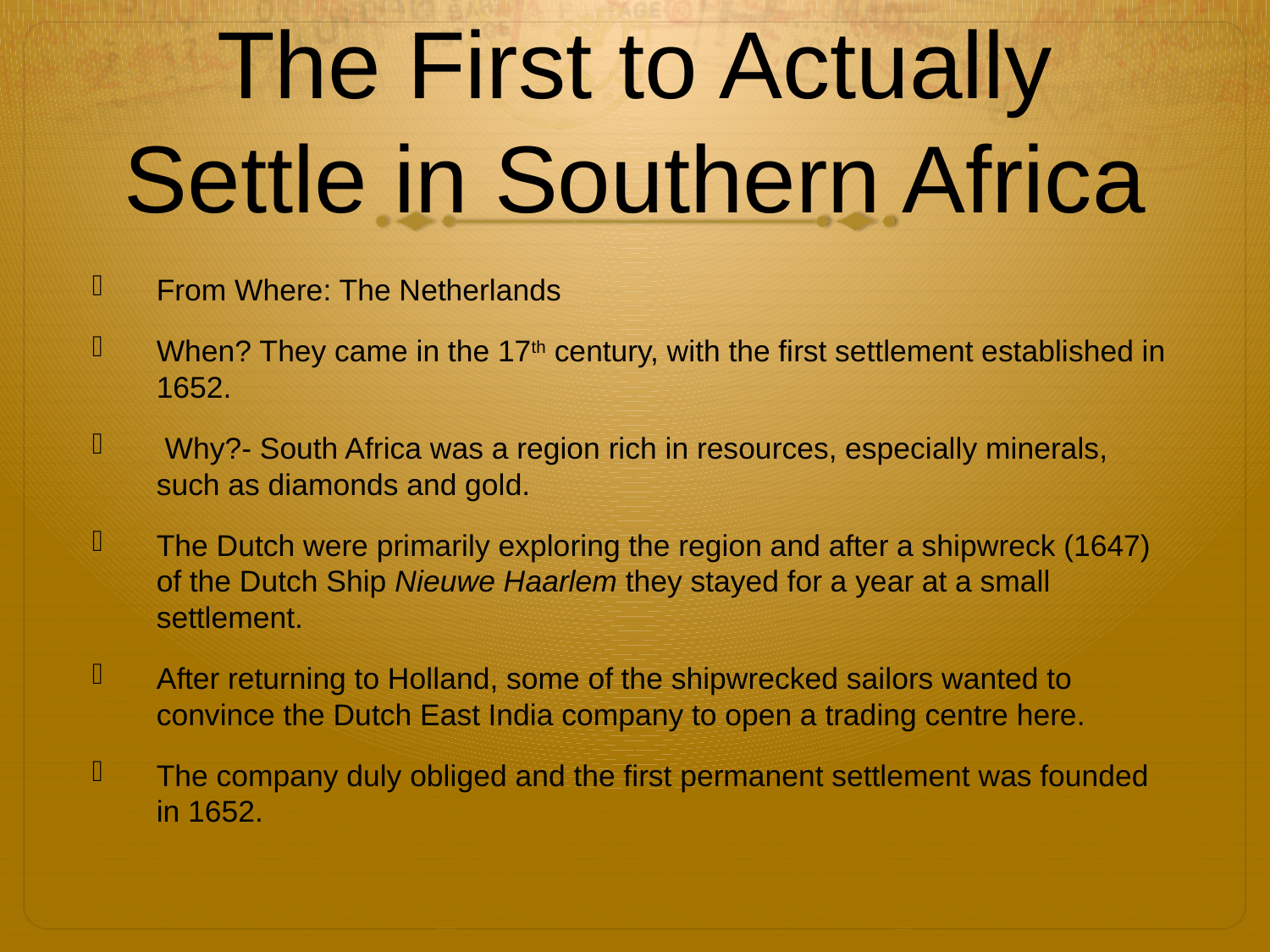

# The First to Actually Settle in Southern Africa
From Where: The Netherlands
When? They came in the 17th century, with the first settlement established in 1652.
 Why?- South Africa was a region rich in resources, especially minerals, such as diamonds and gold.
The Dutch were primarily exploring the region and after a shipwreck (1647) of the Dutch Ship Nieuwe Haarlem they stayed for a year at a small settlement.
After returning to Holland, some of the shipwrecked sailors wanted to convince the Dutch East India company to open a trading centre here.
The company duly obliged and the first permanent settlement was founded in 1652.